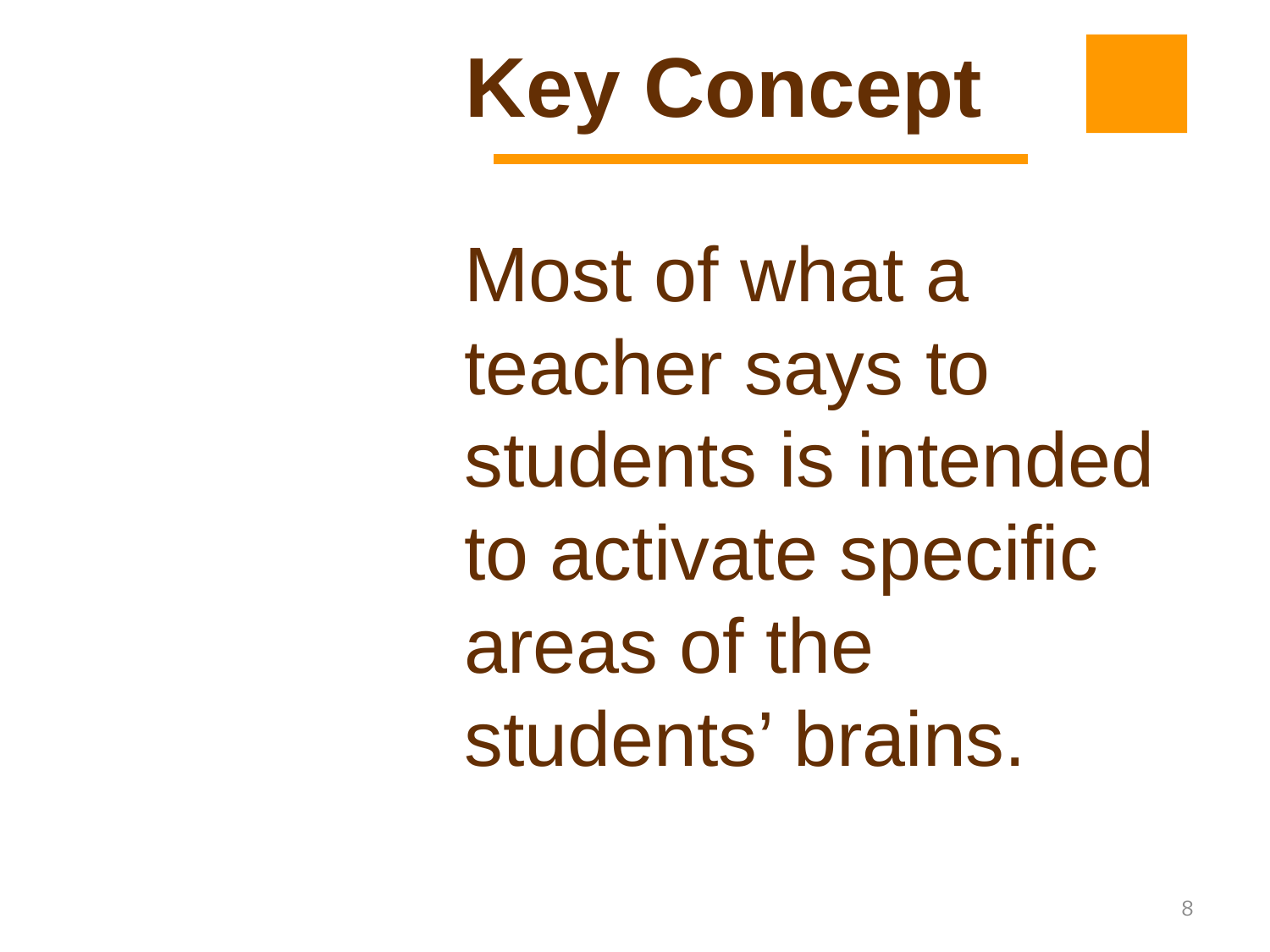

Key Concept

Most of what a teacher says to students is intended to activate specific areas of the students’ brains.
8